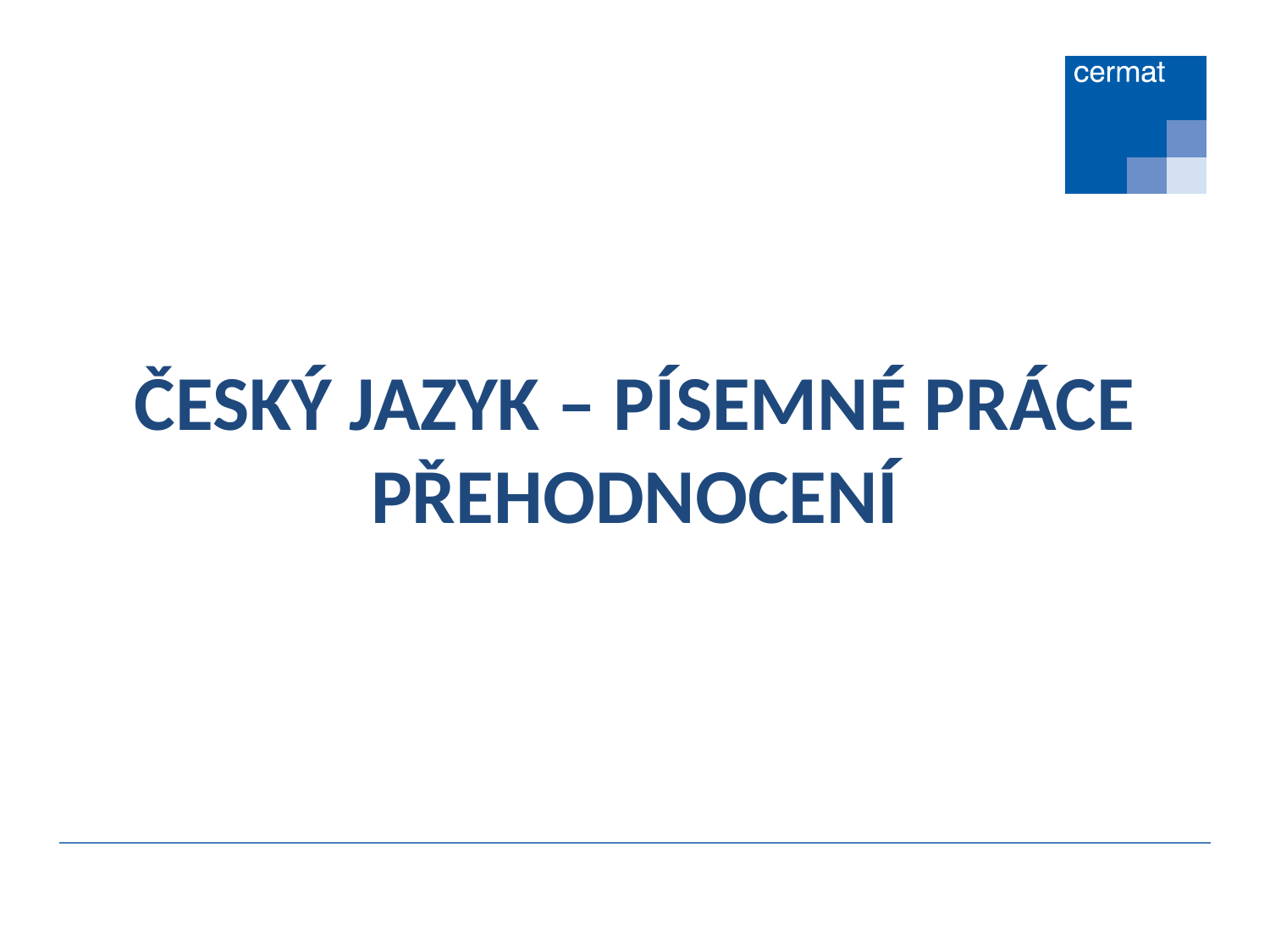

# ČESKÝ JAZYK – PÍSEMNÉ PRÁCE PŘEHODNOCENÍ